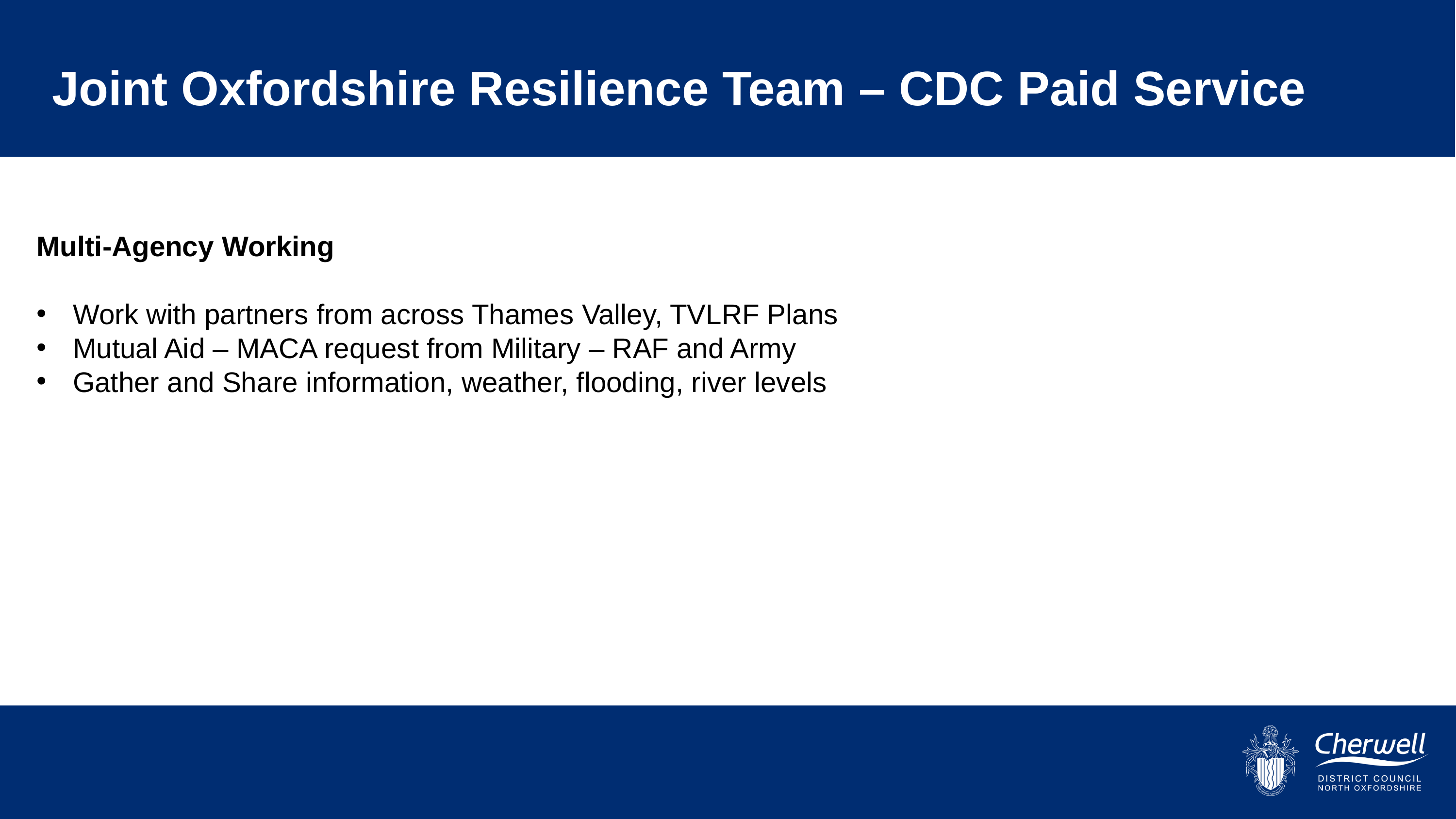

Joint Oxfordshire Resilience Team – CDC Paid Service

Multi-Agency Working

Work with partners from across Thames Valley, TVLRF Plans
Mutual Aid – MACA request from Military – RAF and Army
Gather and Share information, weather, flooding, river levels